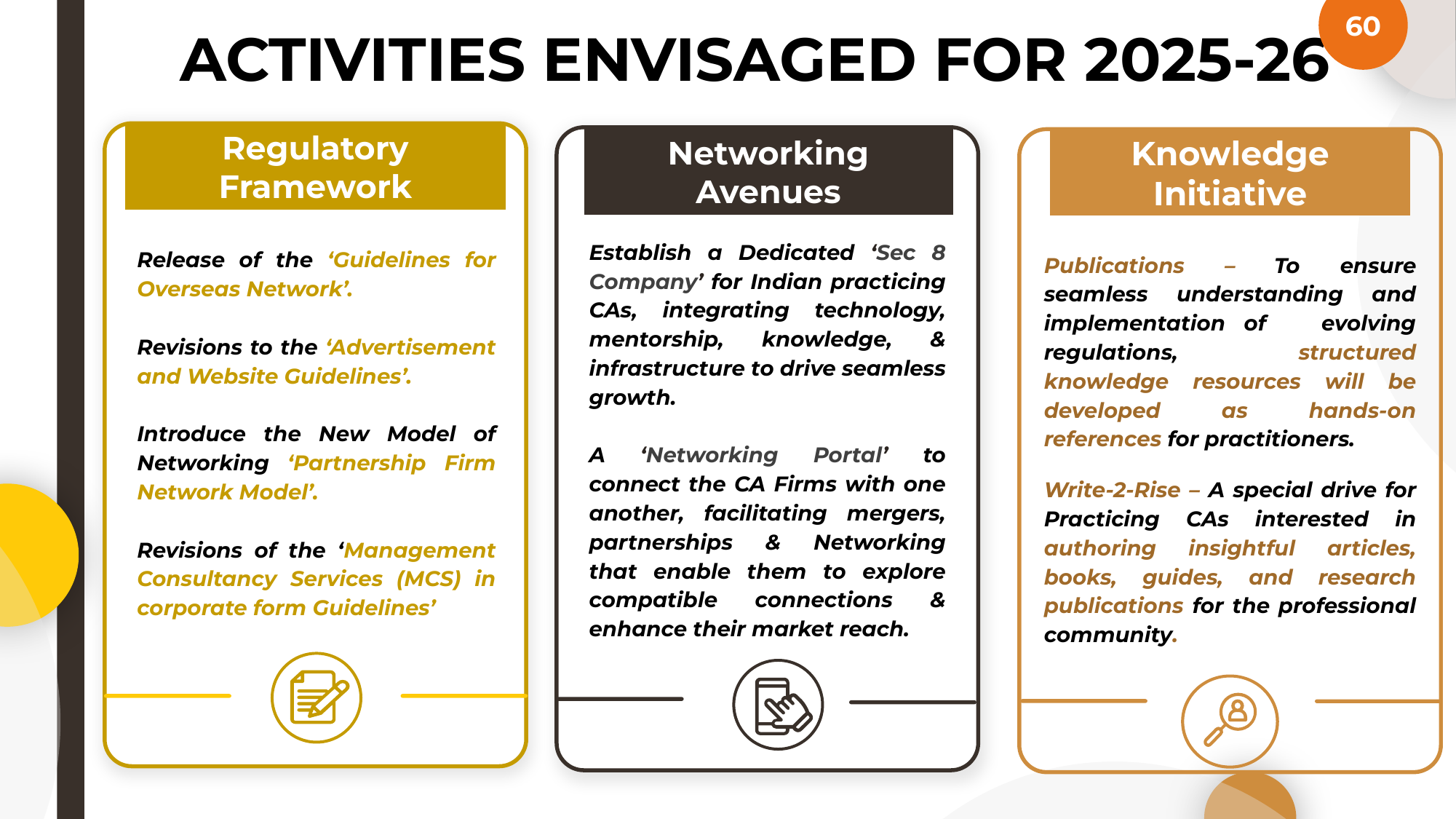

60
# ACTIVITIES ENVISAGED FOR 2025-26

Regulatory Framework

Networking Avenues
Establish a Dedicated ‘Sec 8 Company’ for Indian practicing CAs, integrating technology, mentorship, knowledge, & infrastructure to drive seamless growth.

A ‘Networking Portal’ to connect the CA Firms with one another, facilitating mergers, partnerships & Networking that enable them to explore compatible connections & enhance their market reach.
Release of the ‘Guidelines for Overseas Network’.

Revisions to the ‘Advertisement and Website Guidelines’.

Introduce the New Model of Networking ‘Partnership Firm Network Model’.

Revisions of the ‘Management Consultancy Services (MCS) in corporate form Guidelines’

Knowledge Initiative

Publications – To ensure seamless understanding and implementation of   evolving regulations, structured knowledge resources will be developed as hands-on references for practitioners.

Write-2-Rise – A special drive for Practicing CAs interested in authoring insightful articles, books, guides, and research publications for the professional community.